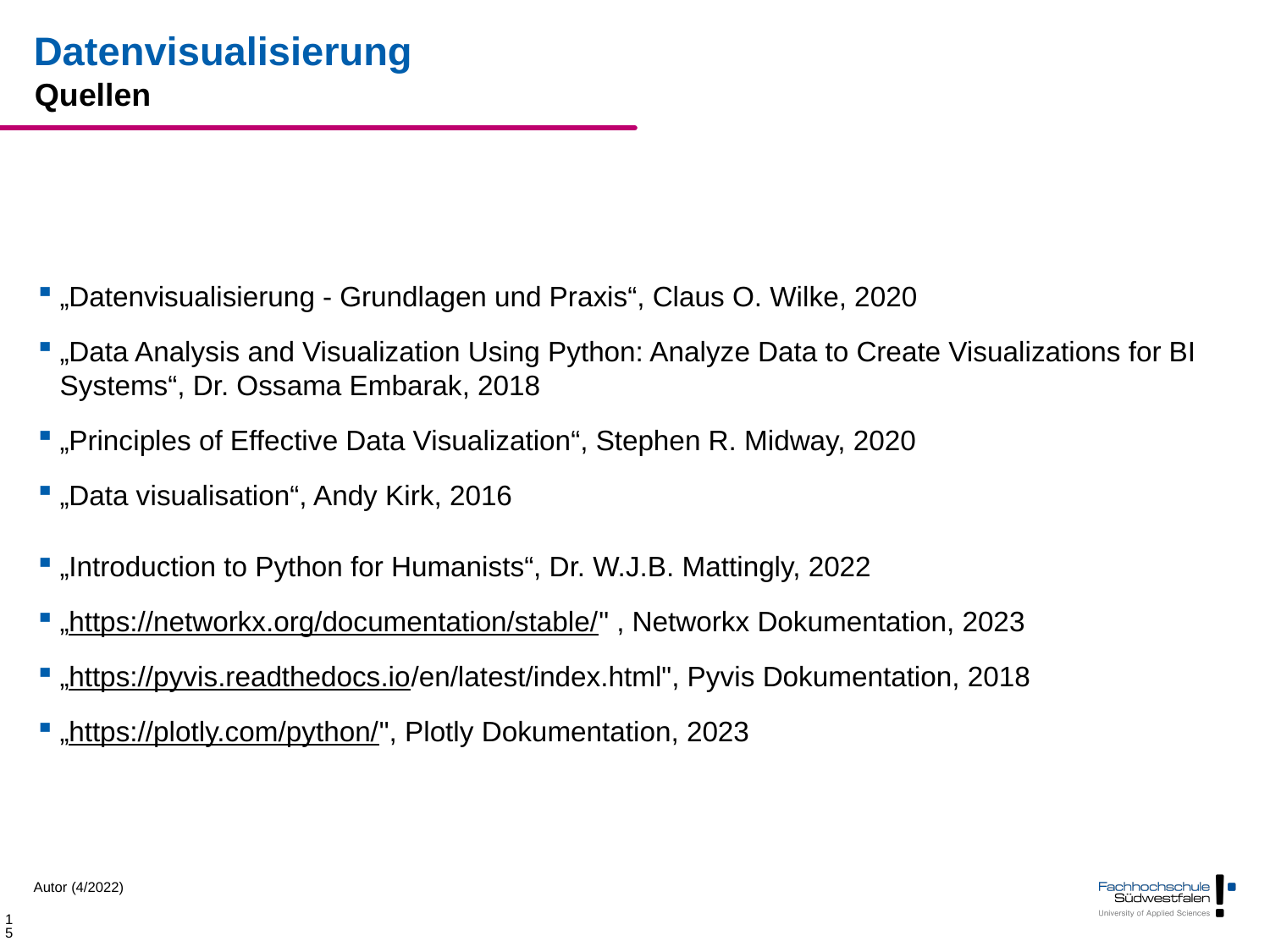

# Datenvisualisierung
Quellen
„Datenvisualisierung - Grundlagen und Praxis“, Claus O. Wilke, 2020
„Data Analysis and Visualization Using Python: Analyze Data to Create Visualizations for BI Systems“, Dr. Ossama Embarak, 2018
„Principles of Effective Data Visualization“, Stephen R. Midway, 2020
„Data visualisation“, Andy Kirk, 2016
„Introduction to Python for Humanists“, Dr. W.J.B. Mattingly, 2022
„https://networkx.org/documentation/stable/" , Networkx Dokumentation, 2023
„https://pyvis.readthedocs.io/en/latest/index.html", Pyvis Dokumentation, 2018
„https://plotly.com/python/", Plotly Dokumentation, 2023
Autor (4/2022)
15